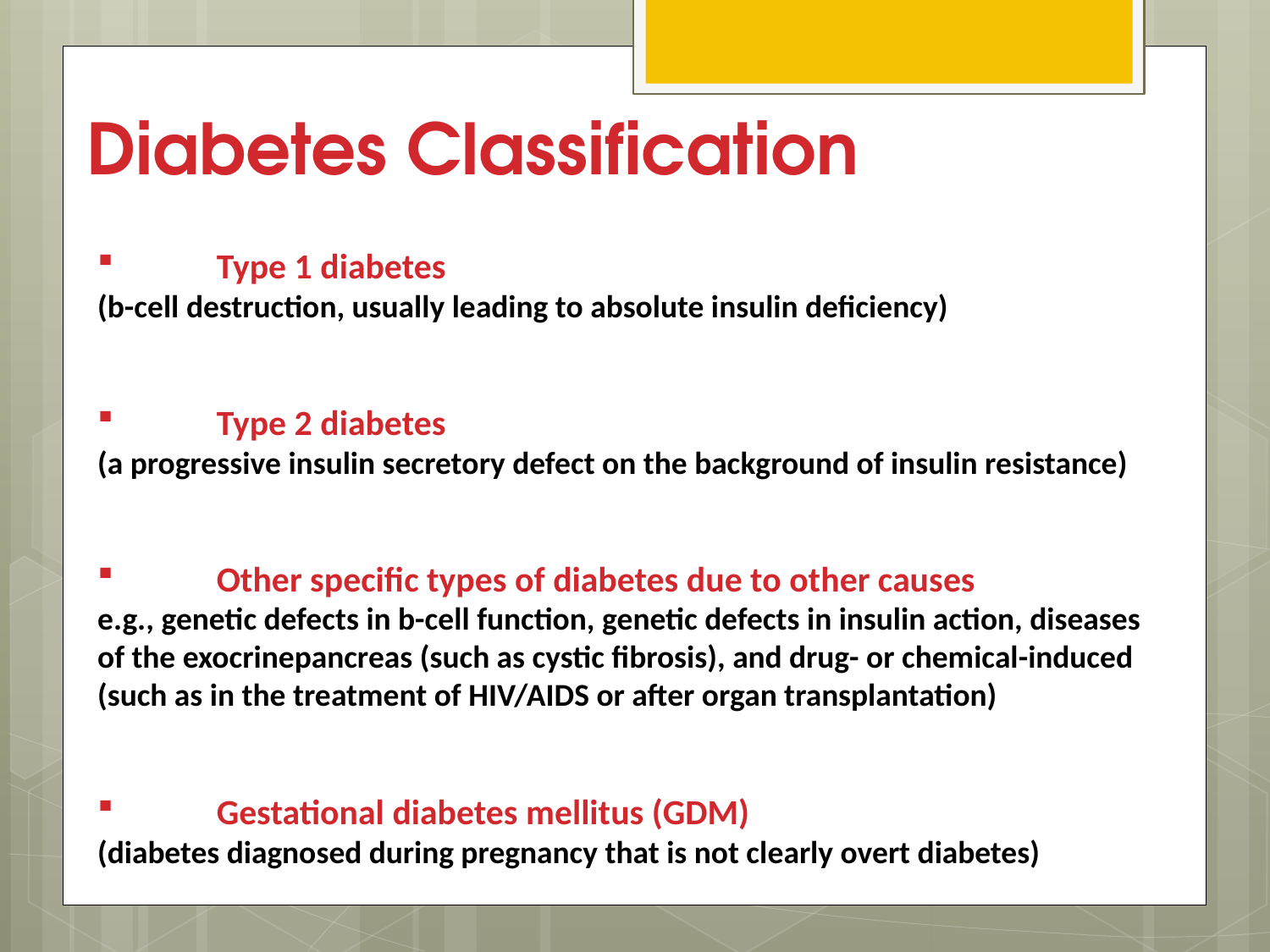

Diabetes Classification
Type 1 diabetes
(b-cell destruction, usually leading to absolute insulin deﬁciency)

Type 2 diabetes
(a progressive insulin secretory defect on the background of insulin resistance)

Other speciﬁc types of diabetes due to other causes
e.g., genetic defects in b-cell function, genetic defects in insulin action, diseases of the exocrinepancreas (such as cystic ﬁbrosis), and drug- or chemical-induced (such as in the treatment of HIV/AIDS or after organ transplantation)

Gestational diabetes mellitus (GDM)
(diabetes diagnosed during pregnancy that is not clearly overt diabetes)